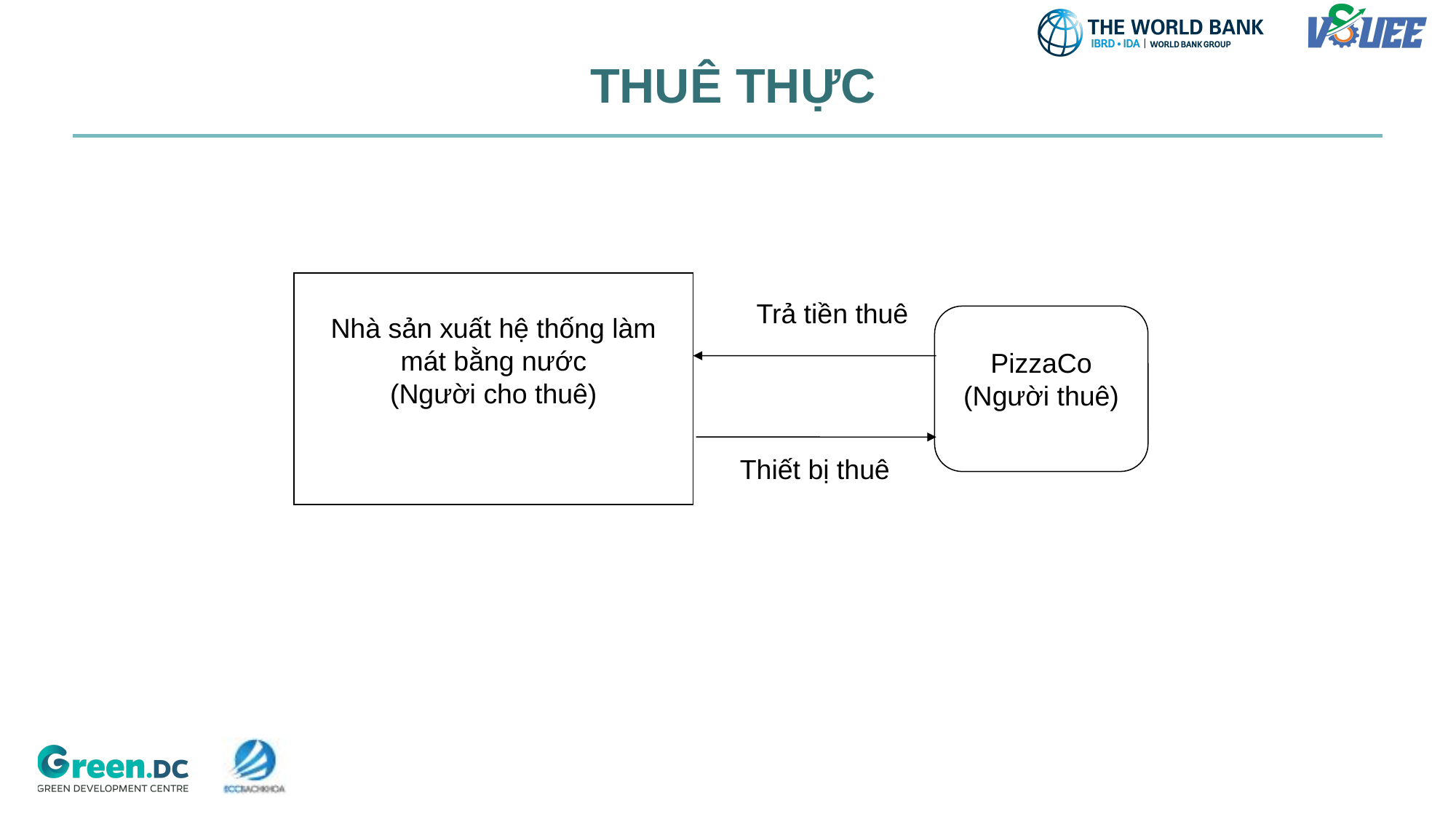

# THUÊ THỰC

Nhà sản xuất hệ thống làm mát bằng nước
(Người cho thuê)
Trả tiền thuê

PizzaCo
(Người thuê)

Thiết bị thuê